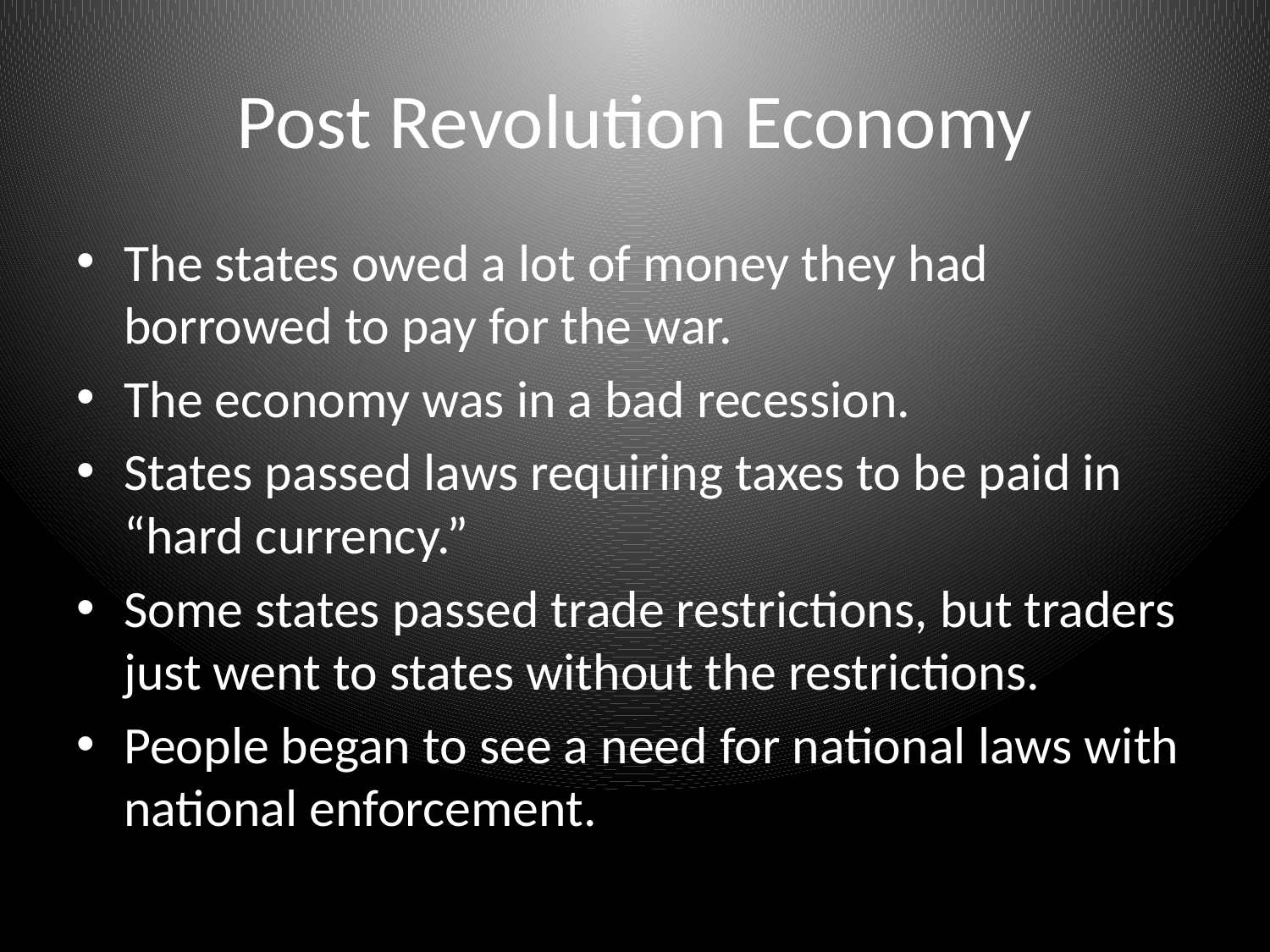

# Post Revolution Economy
The states owed a lot of money they had borrowed to pay for the war.
The economy was in a bad recession.
States passed laws requiring taxes to be paid in “hard currency.”
Some states passed trade restrictions, but traders just went to states without the restrictions.
People began to see a need for national laws with national enforcement.